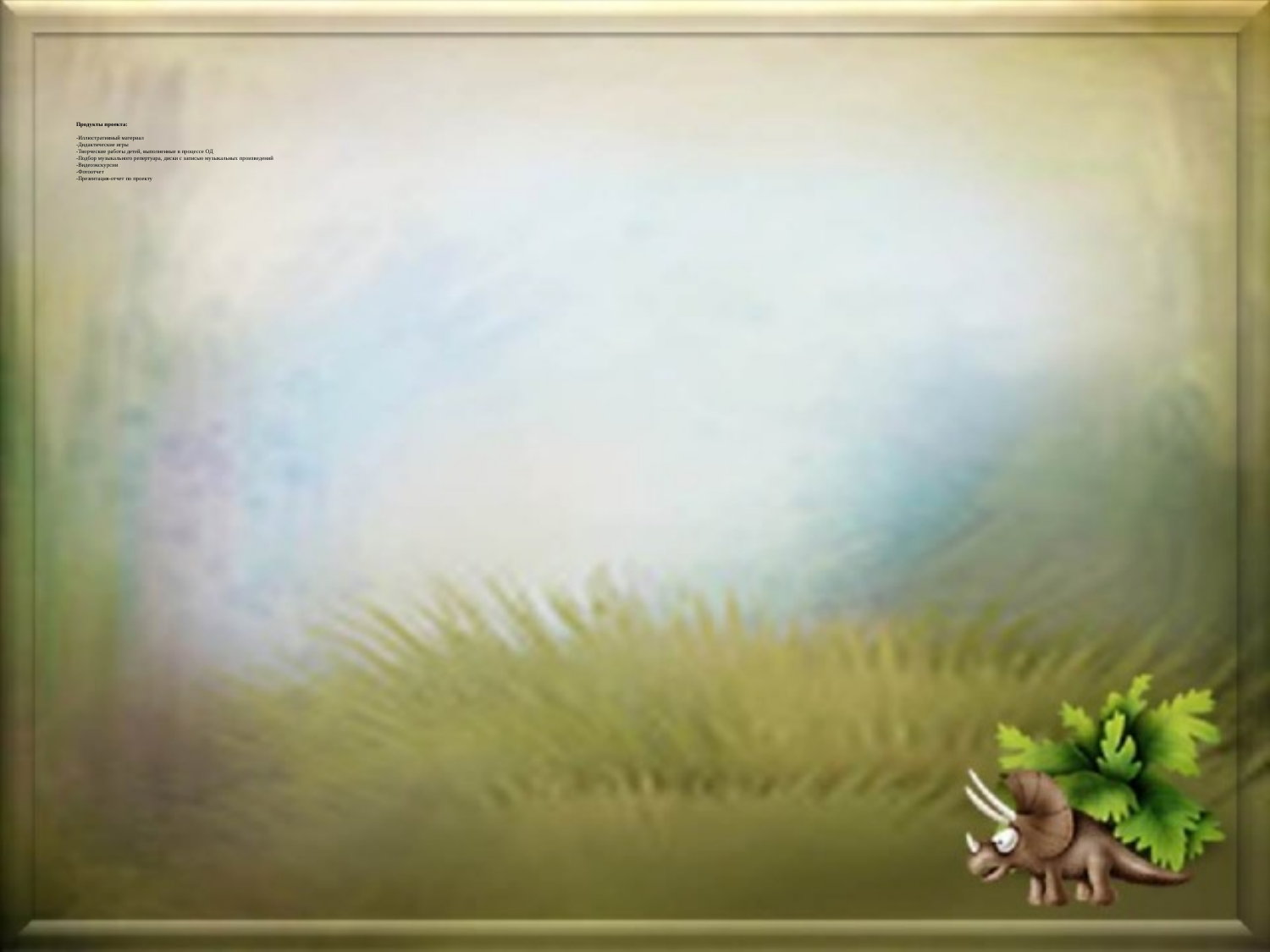

# Продукты проекта: -Иллюстративный материал -Дидактические игры -Творческие работы детей, выполненные в процессе ОД -Подбор музыкального репертуара, диски с записью музыкальных произведений -Видеоэкскурсии -Фотоотчет -Презентация-отчет по проекту